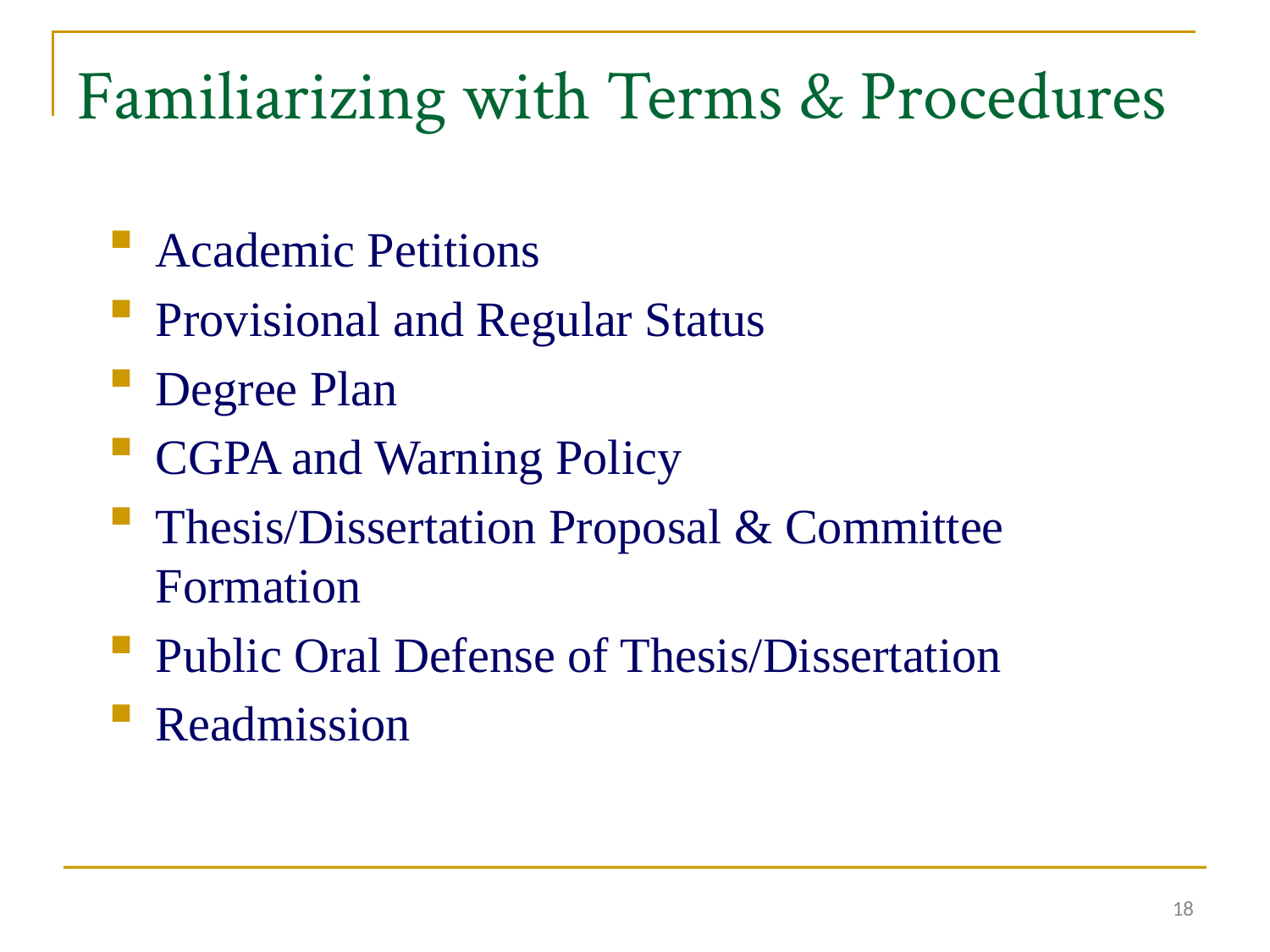

Familiarizing with Terms & Procedures
Academic Petitions
Provisional and Regular Status
Degree Plan
CGPA and Warning Policy
Thesis/Dissertation Proposal & Committee Formation
Public Oral Defense of Thesis/Dissertation
Readmission

18